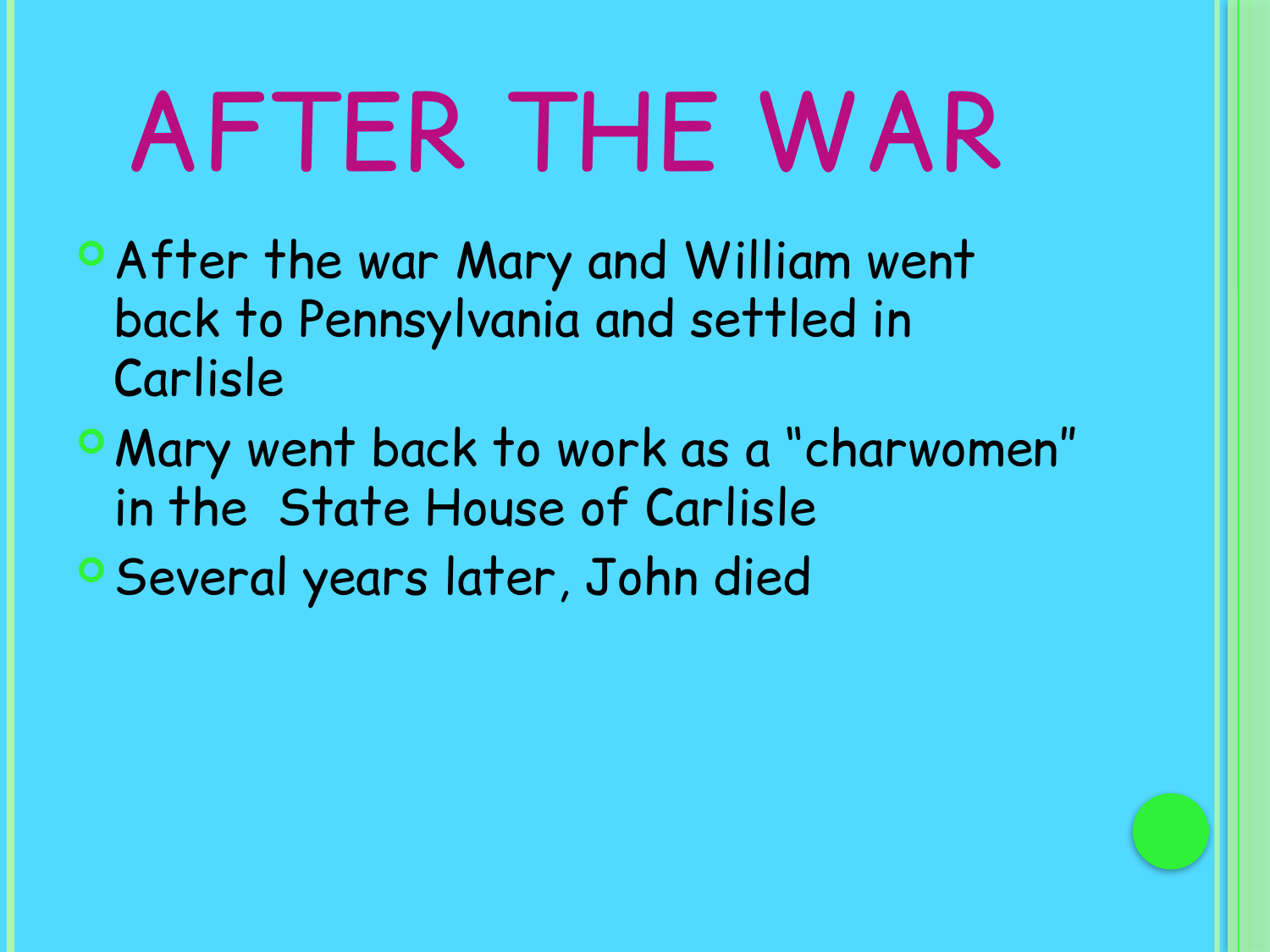

# After the war
After the war Mary and William went back to Pennsylvania and settled in Carlisle
Mary went back to work as a “charwomen” in the  State House of Carlisle
Several years later, John died